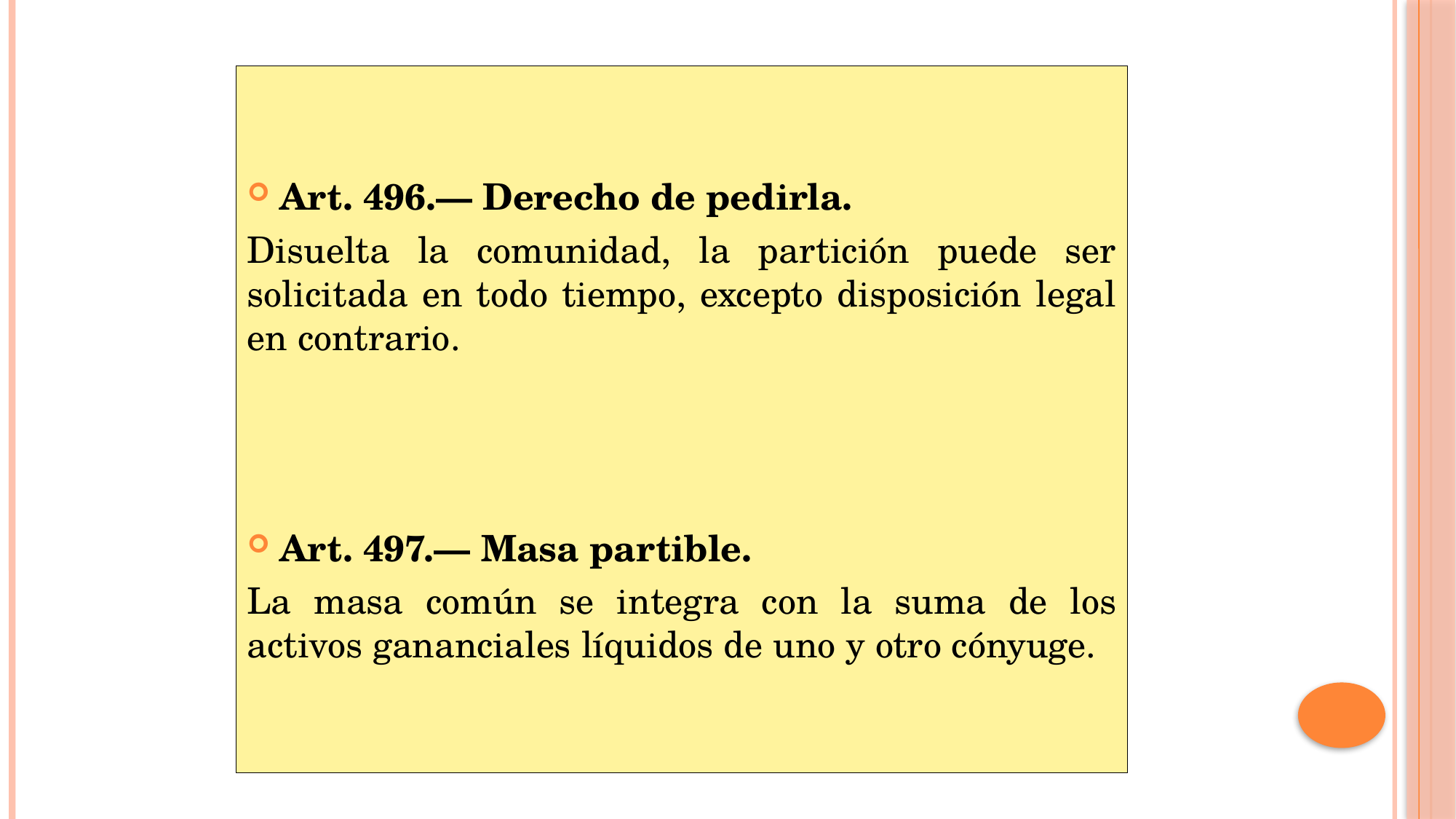

Art. 496.— Derecho de pedirla.
Disuelta la comunidad, la partición puede ser solicitada en todo tiempo, excepto disposición legal en contrario.

Art. 497.— Masa partible.
La masa común se integra con la suma de los activos gananciales líquidos de uno y otro cónyuge.